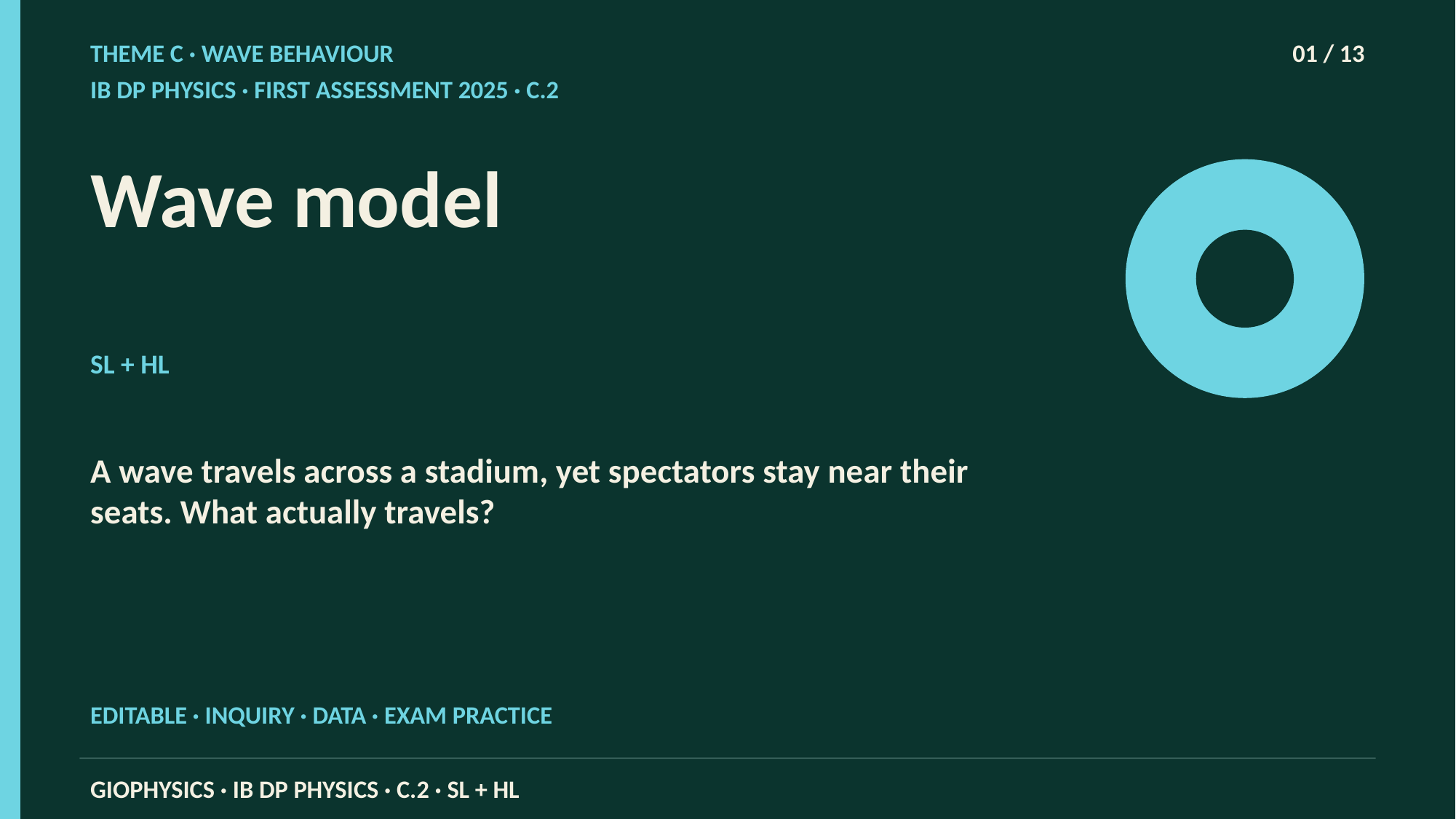

THEME C · WAVE BEHAVIOUR
01 / 13
IB DP PHYSICS · FIRST ASSESSMENT 2025 · C.2
Wave model

SL + HL
A wave travels across a stadium, yet spectators stay near their seats. What actually travels?
EDITABLE · INQUIRY · DATA · EXAM PRACTICE

GIOPHYSICS · IB DP PHYSICS · C.2 · SL + HL